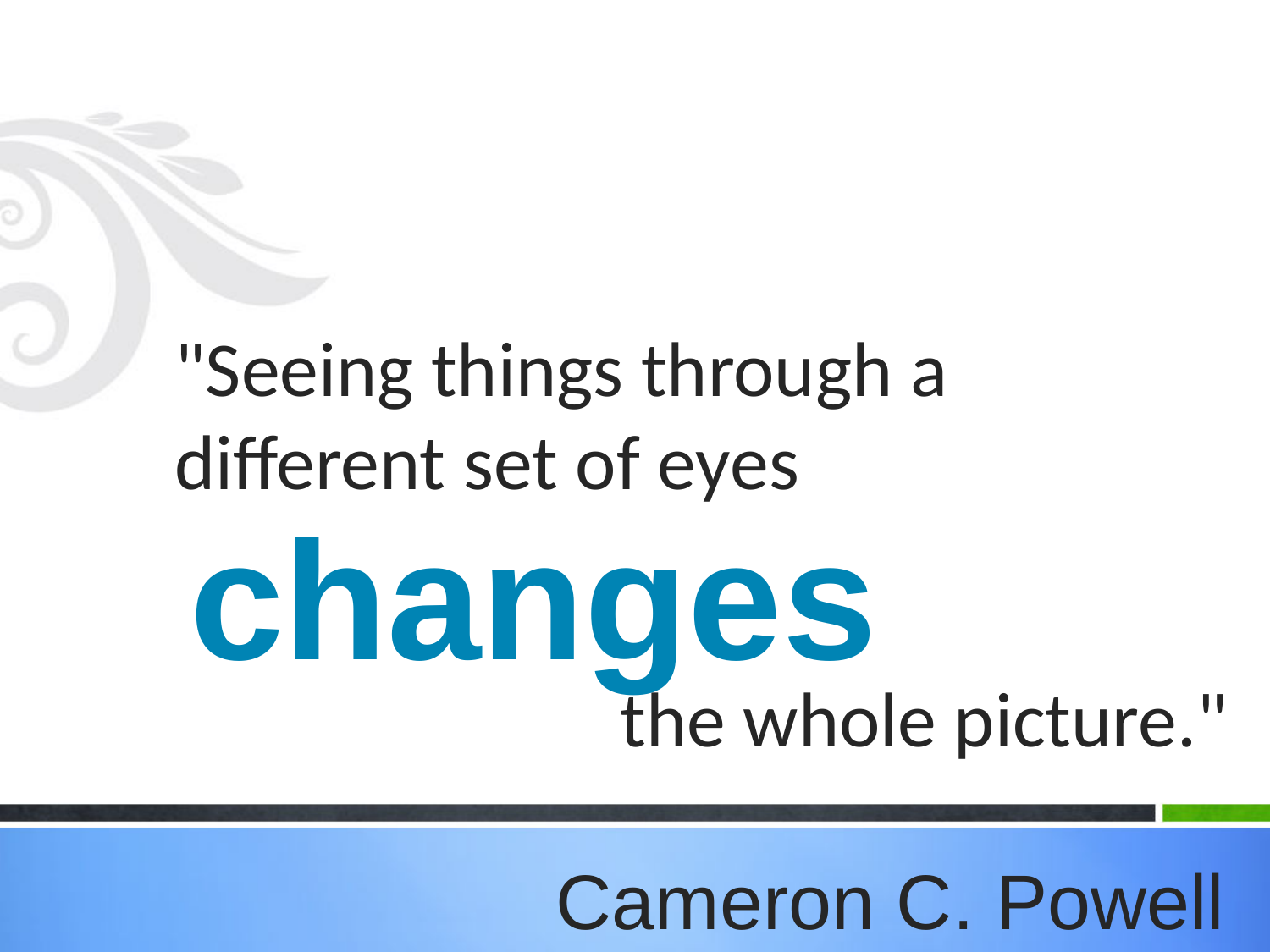

# "Seeing things through a different set of eyes
changes
the whole picture."
Cameron C. Powell